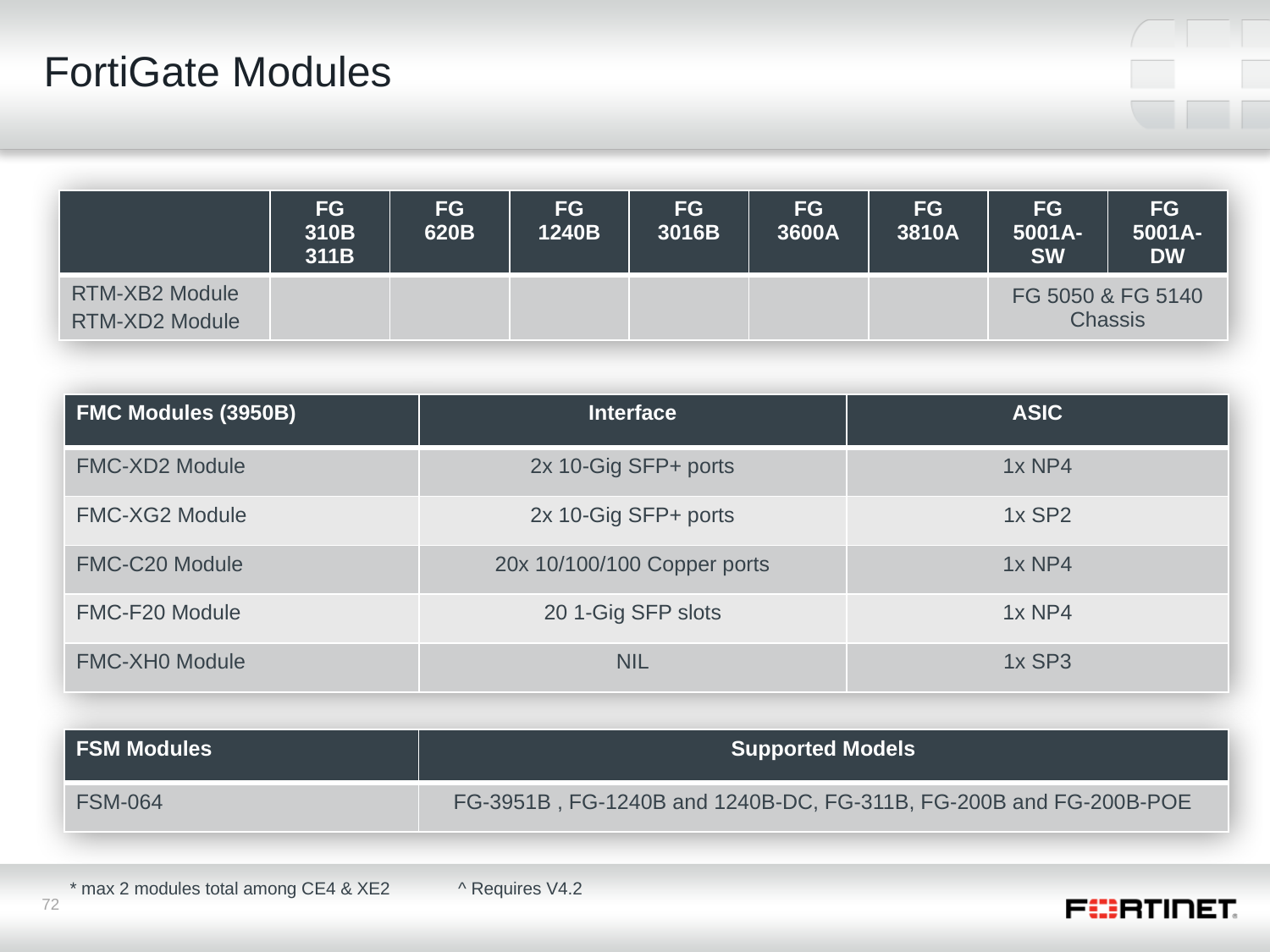

# FortiGate Modules
|  | FG 310B 311B | FG 620B | FG 1240B | FG 3016B | FG 3600A | FG 3810A | FG 5001A-SW | FG 5001A-DW |
| --- | --- | --- | --- | --- | --- | --- | --- | --- |
| RTM-XB2 Module RTM-XD2 Module |  |  |  |  |  |  | FG 5050 & FG 5140 Chassis |  |
| FMC Modules (3950B) | Interface | ASIC |
| --- | --- | --- |
| FMC-XD2 Module | 2x 10-Gig SFP+ ports | 1x NP4 |
| FMC-XG2 Module | 2x 10-Gig SFP+ ports | 1x SP2 |
| FMC-C20 Module | 20x 10/100/100 Copper ports | 1x NP4 |
| FMC-F20 Module | 20 1-Gig SFP slots | 1x NP4 |
| FMC-XH0 Module | NIL | 1x SP3 |
| FSM Modules | Supported Models |
| --- | --- |
| FSM-064 | FG-3951B , FG-1240B and 1240B-DC, FG-311B, FG-200B and FG-200B-POE |
* max 2 modules total among CE4 & XE2              ^ Requires V4.2